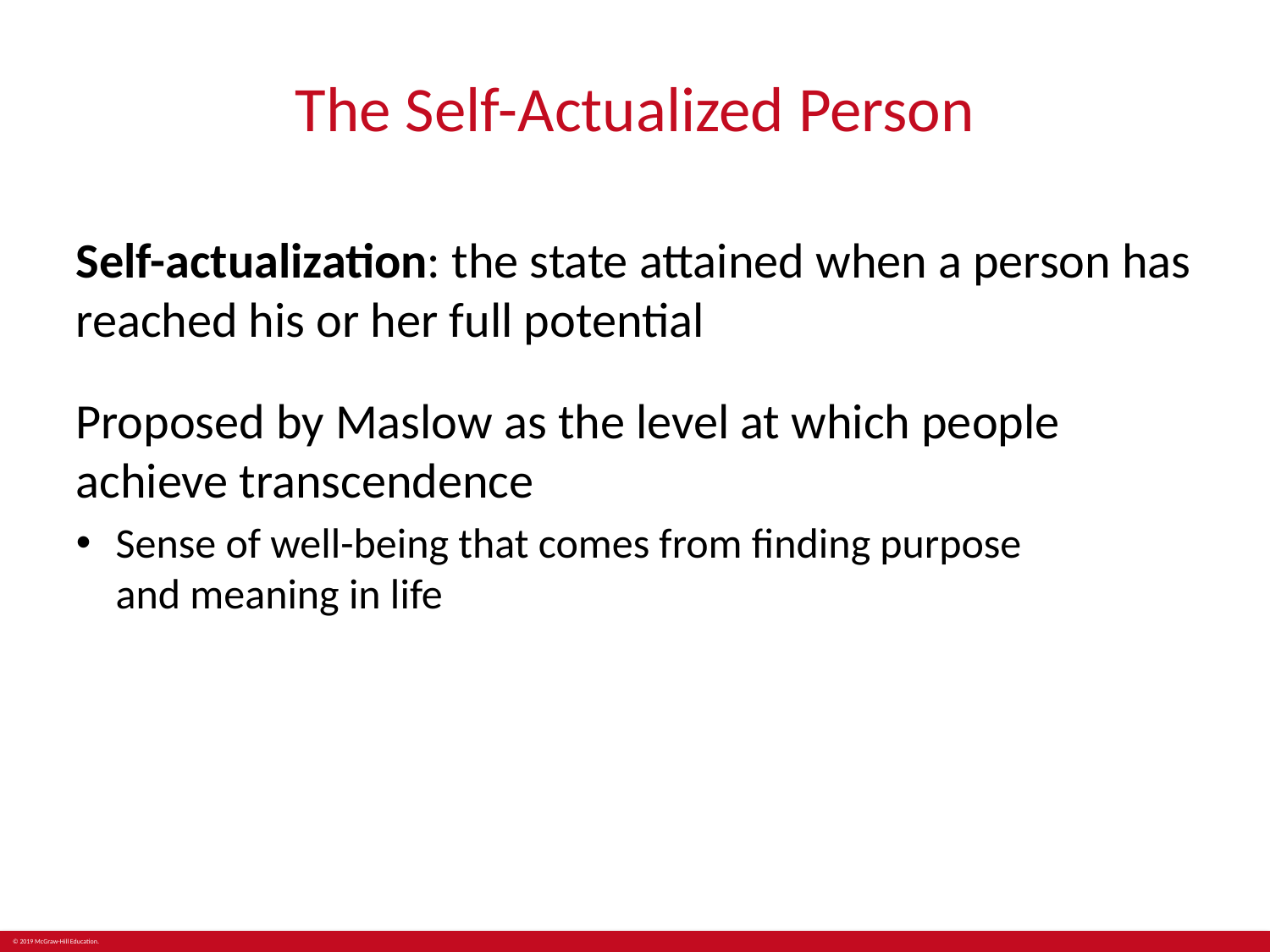

# The Self-Actualized Person
Self-actualization: the state attained when a person has reached his or her full potential
Proposed by Maslow as the level at which people achieve transcendence
Sense of well-being that comes from finding purpose
and meaning in life